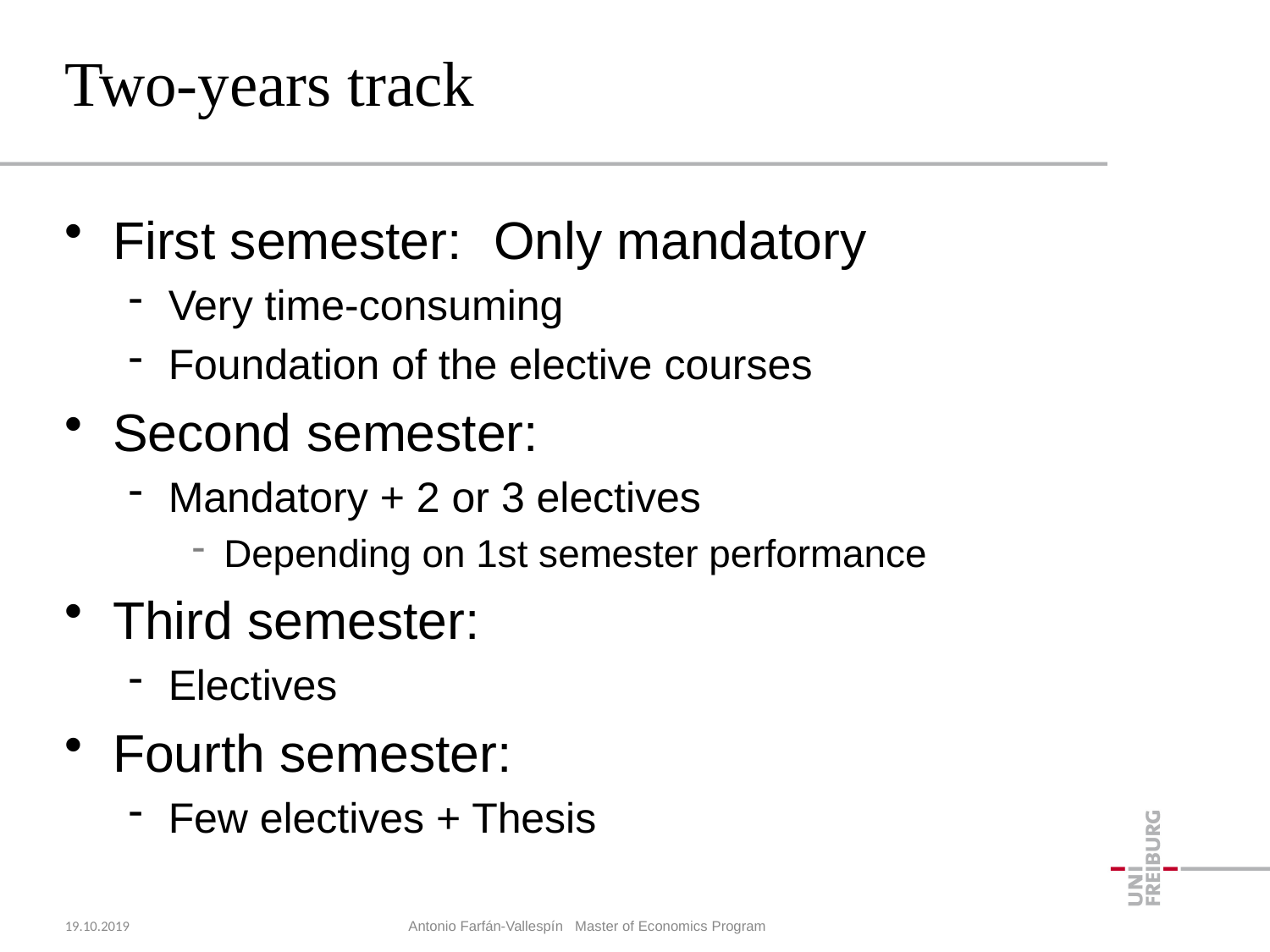

# Two-years track
First semester:	Only mandatory
Very time-consuming
Foundation of the elective courses
Second semester:
Mandatory + 2 or 3 electives
Depending on 1st semester performance
Third semester:
Electives
Fourth semester:
Few electives + Thesis

19.10.2019
Antonio Farfán-Vallespín   Master of Economics Program